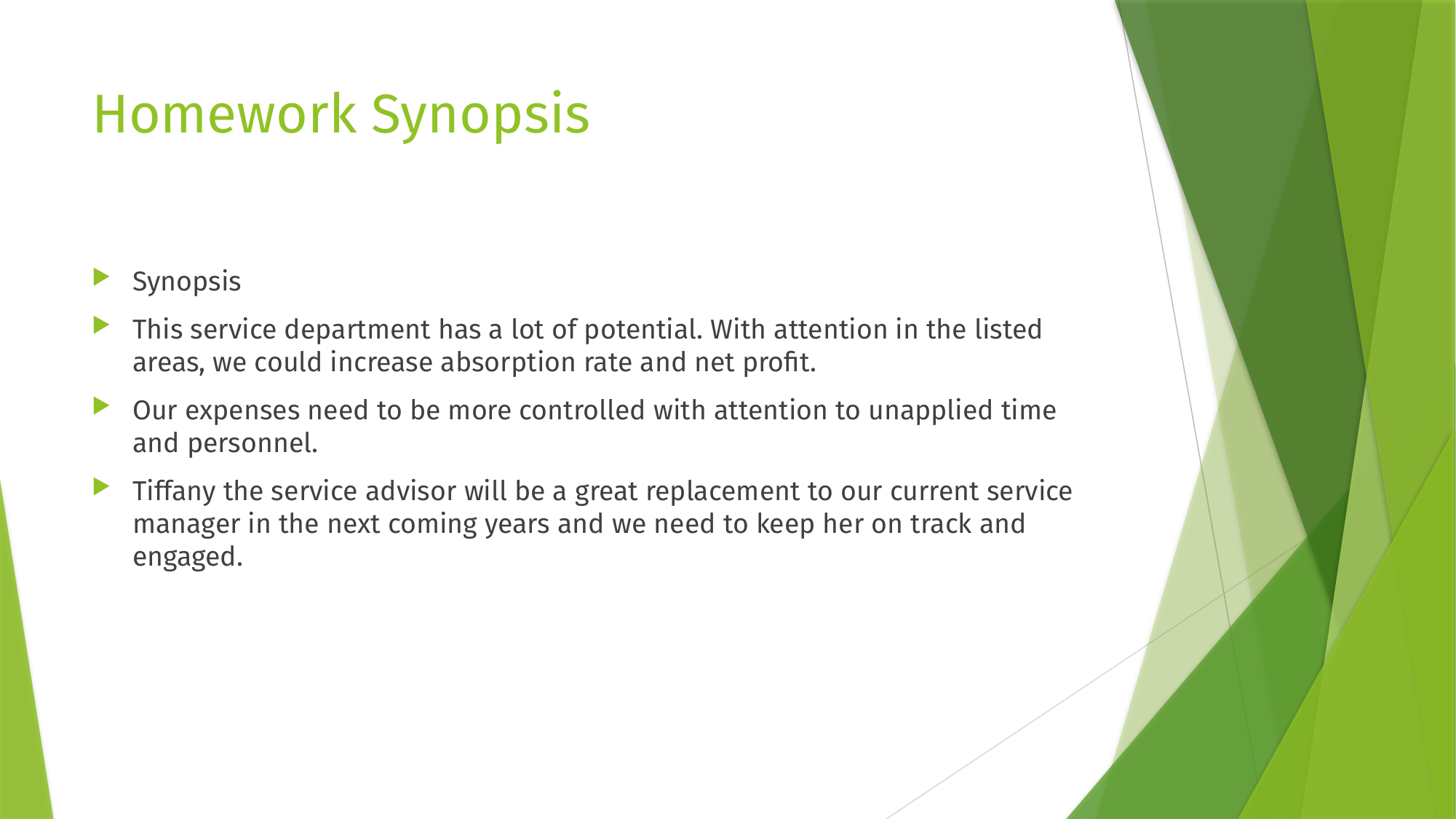

# Homework Synopsis
Synopsis
This service department has a lot of potential. With attention in the listed areas, we could increase absorption rate and net profit.
Our expenses need to be more controlled with attention to unapplied time and personnel.
Tiffany the service advisor will be a great replacement to our current service manager in the next coming years and we need to keep her on track and engaged.